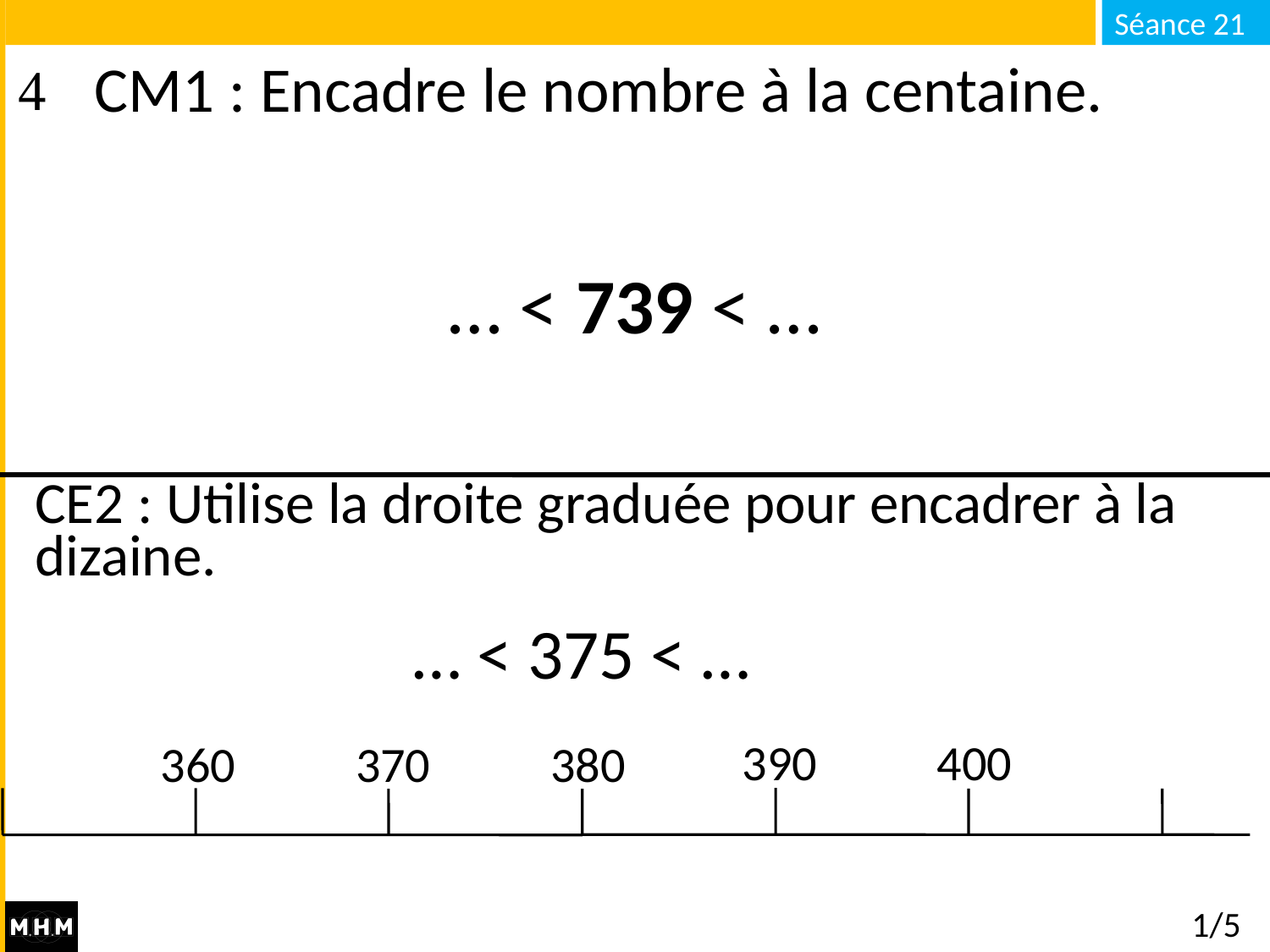

CM1 : Encadre le nombre à la centaine.
… < 739 < …

# CE2 : Utilise la droite graduée pour encadrer à la dizaine.
… < 375 < …
390
400
360
370
380
1/5